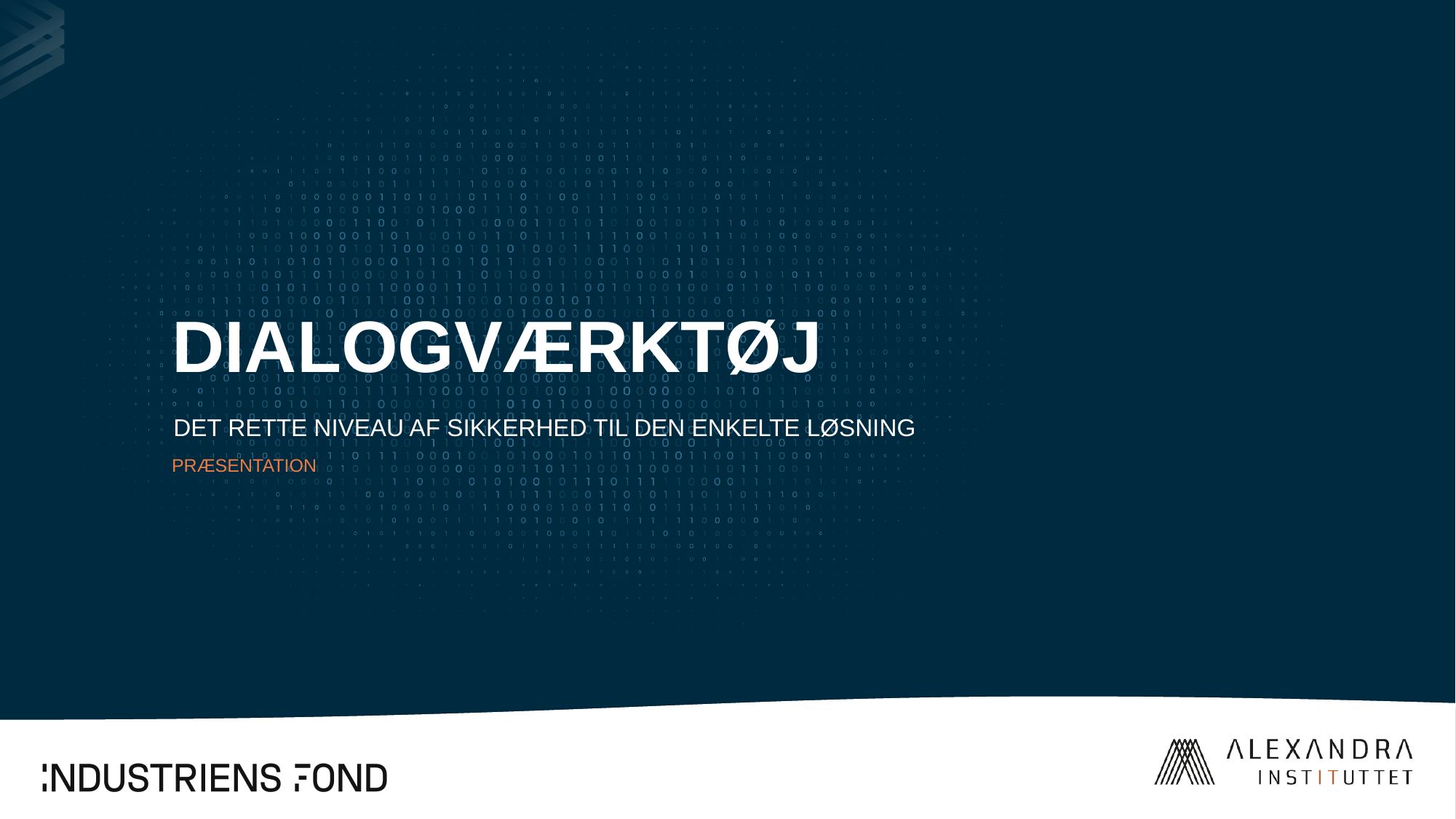

# dialogværktøj
Det rette niveau af sikkerhed til den enkelte løsning
Præsentation